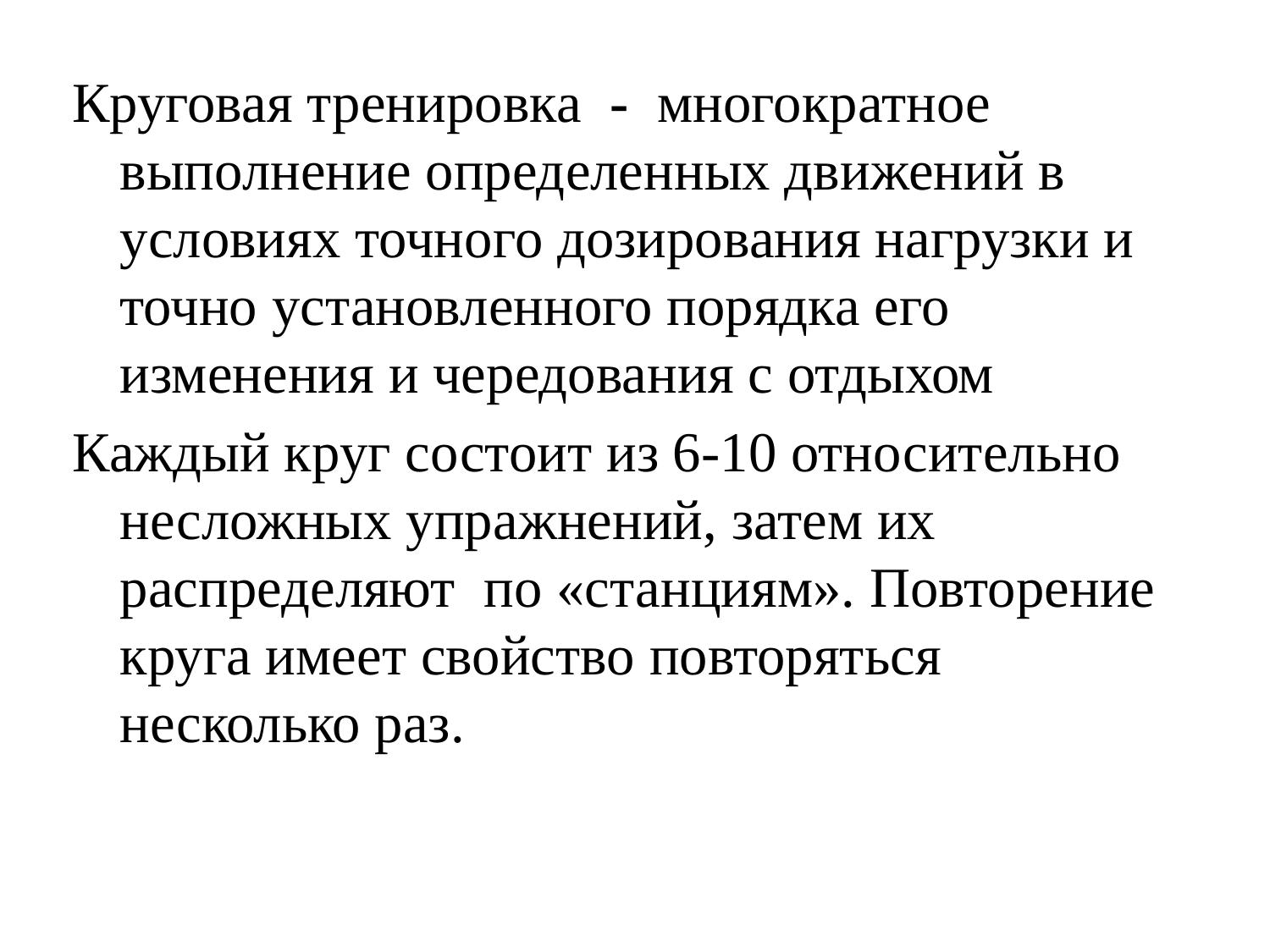

Круговая тренировка  -  многократное выполнение определенных движений в условиях точного дозирования нагрузки и точно установленного порядка его изменения и чередования с отдыхом
Каждый круг состоит из 6-10 относительно несложных упражнений, затем их распределяют  по «станциям». Повторение круга имеет свойство повторяться несколько раз.